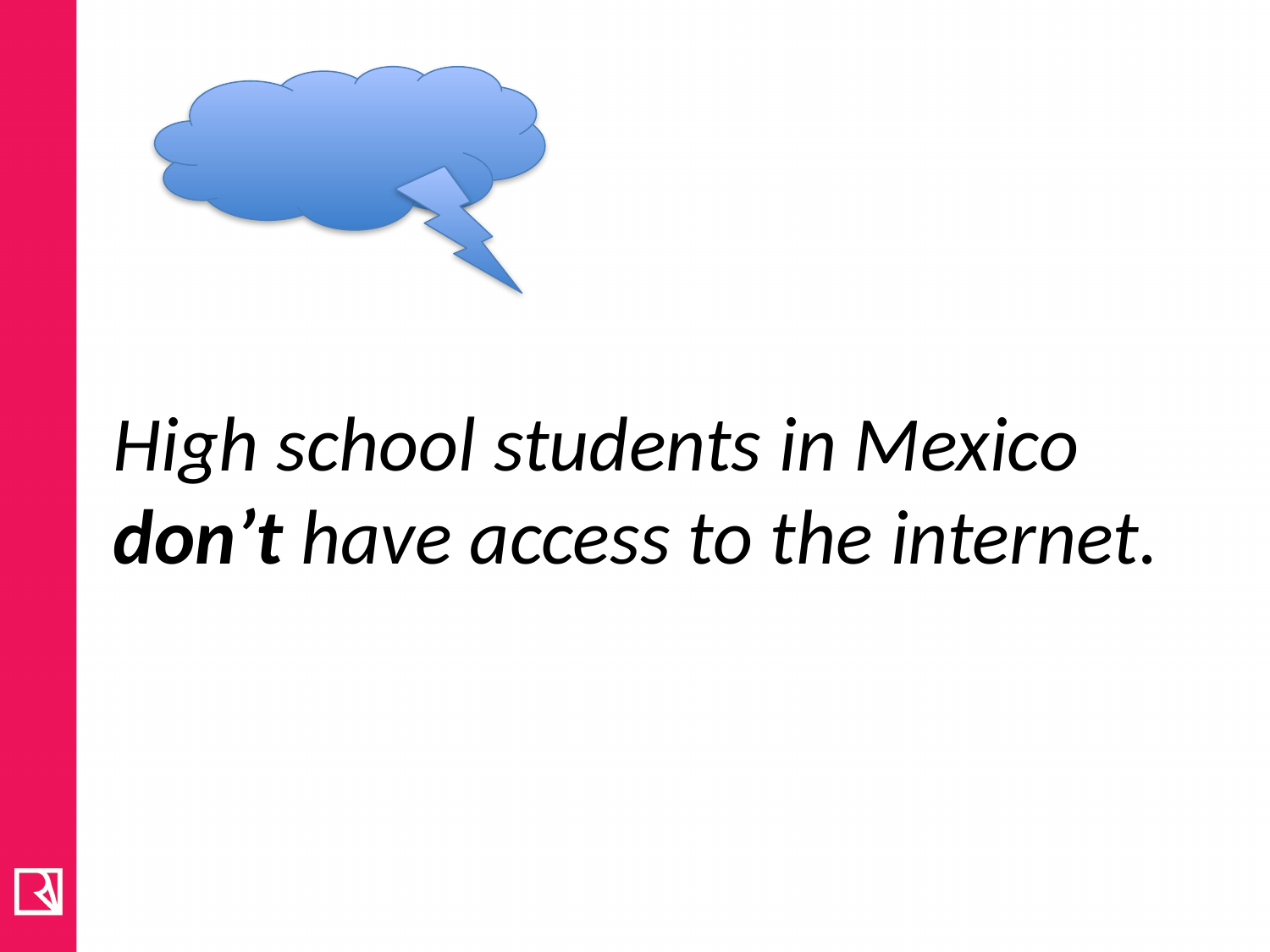

High school students in Mexico don’t have access to the internet.